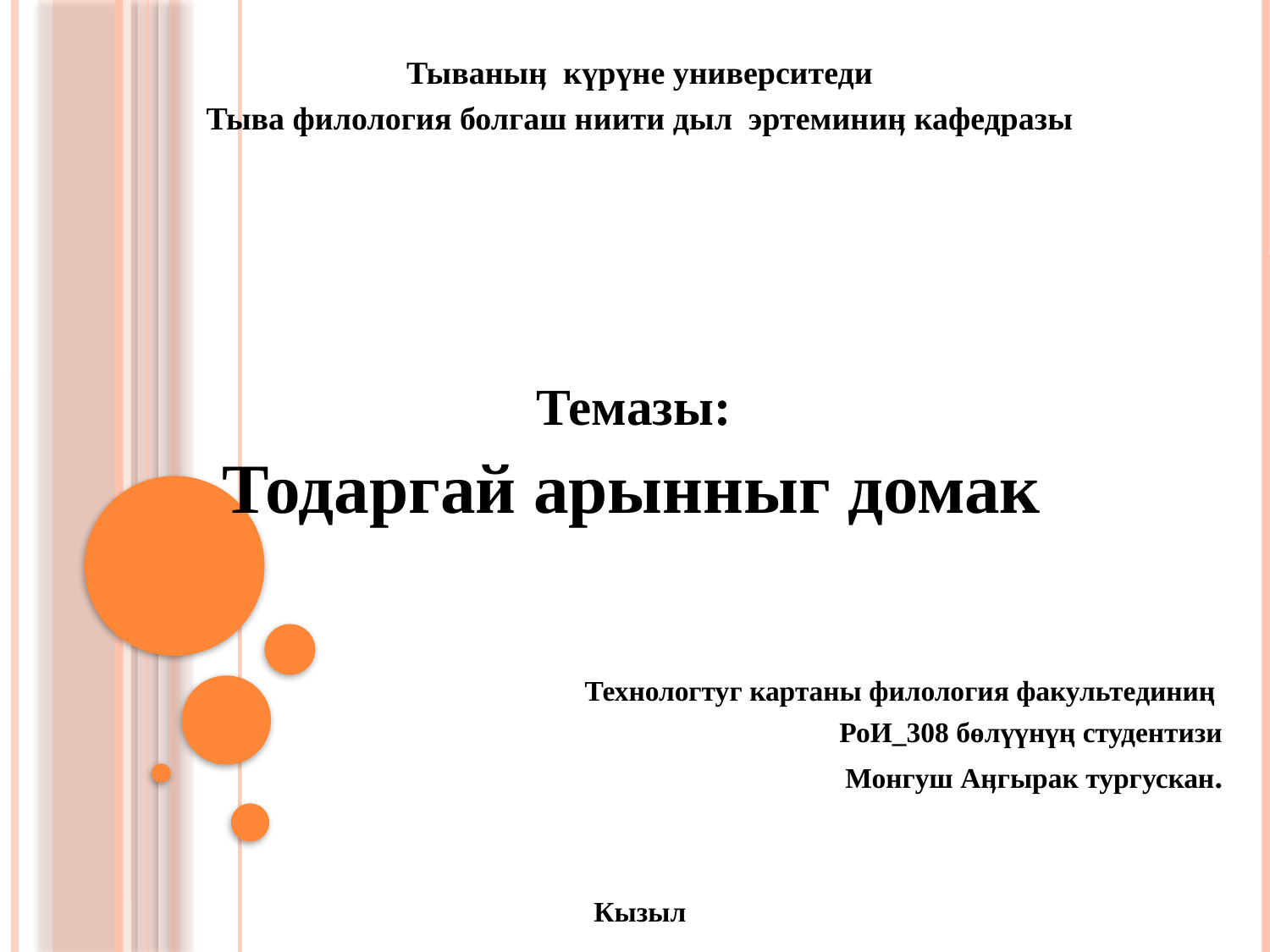

Тываныӊ  күрүне университеди
Тыва филология болгаш ниити дыл  эртеминиӊ кафедразы

Темазы:
Тодаргай арынныг домак

Технологтуг картаны филология факультединиң
 РоИ_308 бөлүүнүң студентизи
Монгуш Аӊгырак тургускан.

Кызыл